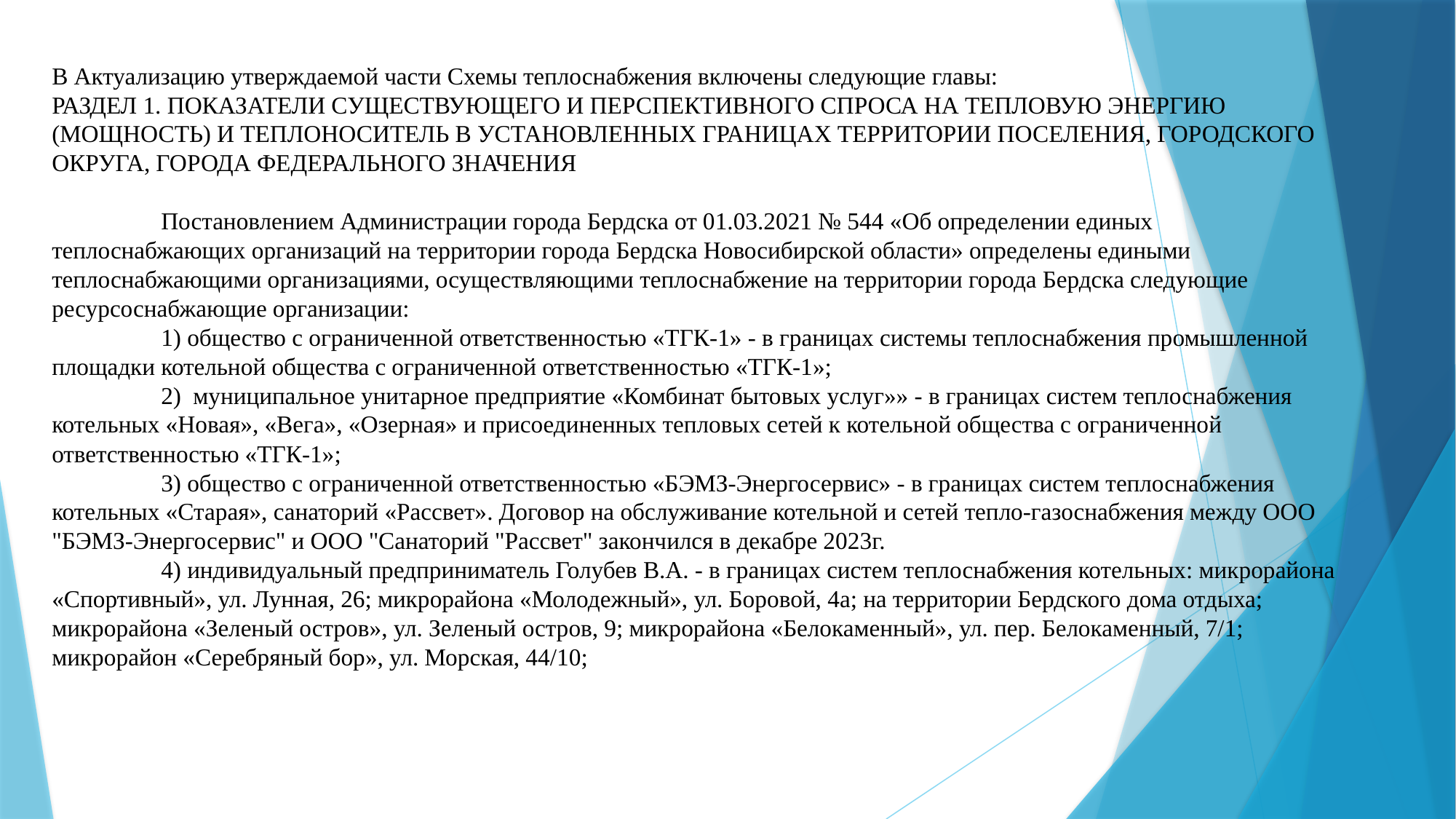

В Актуализацию утверждаемой части Схемы теплоснабжения включены следующие главы:
РАЗДЕЛ 1. ПОКАЗАТЕЛИ СУЩЕСТВУЮЩЕГО И ПЕРСПЕКТИВНОГО СПРОСА НА ТЕПЛОВУЮ ЭНЕРГИЮ (МОЩНОСТЬ) И ТЕПЛОНОСИТЕЛЬ В УСТАНОВЛЕННЫХ ГРАНИЦАХ ТЕРРИТОРИИ ПОСЕЛЕНИЯ, ГОРОДСКОГО ОКРУГА, ГОРОДА ФЕДЕРАЛЬНОГО ЗНАЧЕНИЯ

	Постановлением Администрации города Бердска от 01.03.2021 № 544 «Об определении единых теплоснабжающих организаций на территории города Бердска Новосибирской области» определены едиными теплоснабжающими организациями, осуществляющими теплоснабжение на территории города Бердска следующие ресурсоснабжающие организации:
	1) общество с ограниченной ответственностью «ТГК-1» - в границах системы теплоснабжения промышленной площадки котельной общества с ограниченной ответственностью «ТГК-1»;
	2)  муниципальное унитарное предприятие «Комбинат бытовых услуг»» - в границах систем теплоснабжения котельных «Новая», «Вега», «Озерная» и присоединенных тепловых сетей к котельной общества с ограниченной ответственностью «ТГК-1»;
	3) общество с ограниченной ответственностью «БЭМЗ-Энергосервис» - в границах систем теплоснабжения котельных «Старая», санаторий «Рассвет». Договор на обслуживание котельной и сетей тепло-газоснабжения между ООО "БЭМЗ-Энергосервис" и ООО "Санаторий "Рассвет" закончился в декабре 2023г.
	4) индивидуальный предприниматель Голубев В.А. - в границах систем теплоснабжения котельных: микрорайона «Спортивный», ул. Лунная, 26; микрорайона «Молодежный», ул. Боровой, 4а; на территории Бердского дома отдыха; микрорайона «Зеленый остров», ул. Зеленый остров, 9; микрорайона «Белокаменный», ул. пер. Белокаменный, 7/1; микрорайон «Серебряный бор», ул. Морская, 44/10;